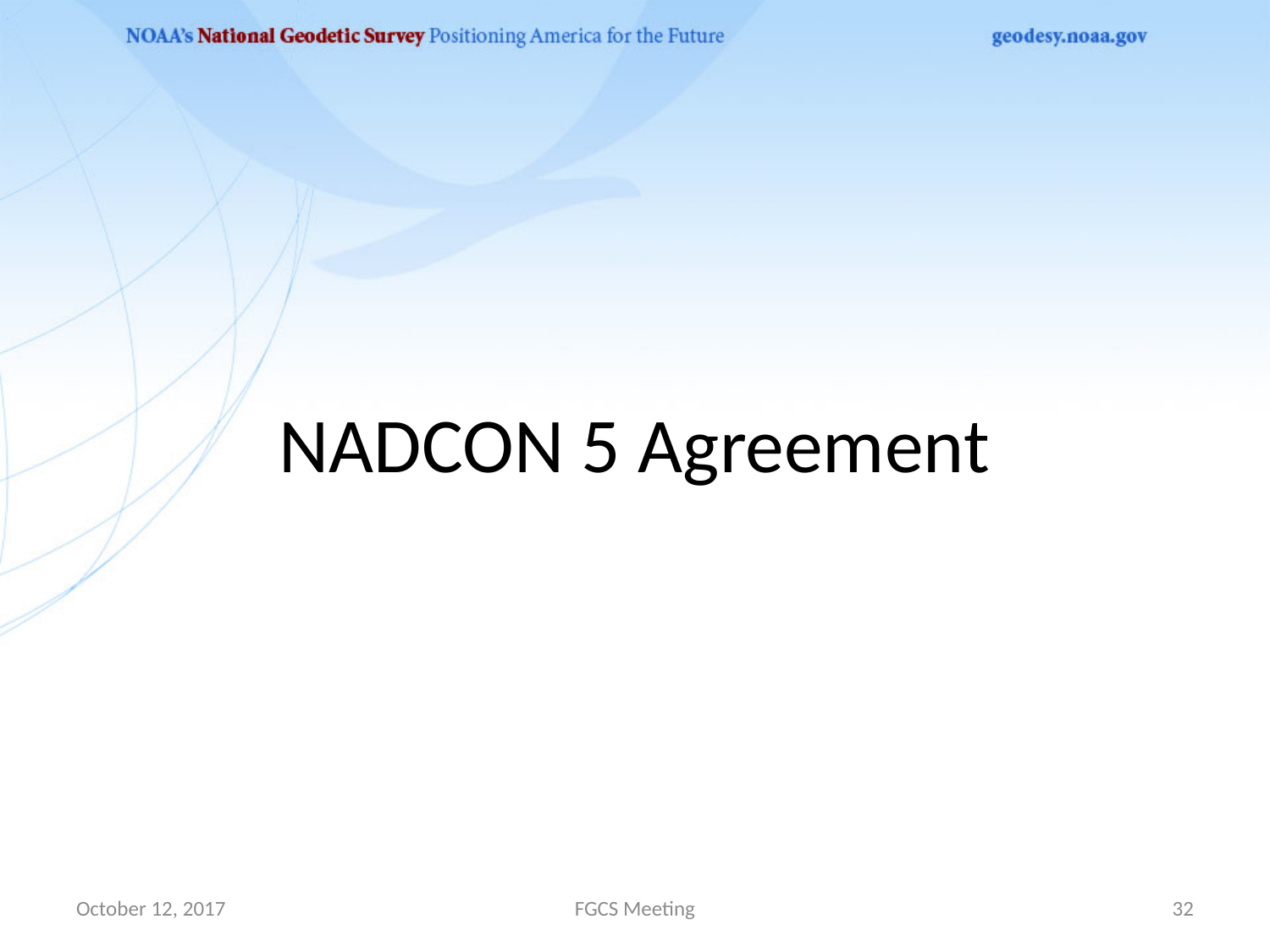

NADCON 5 Agreement
October 12, 2017
FGCS Meeting
32